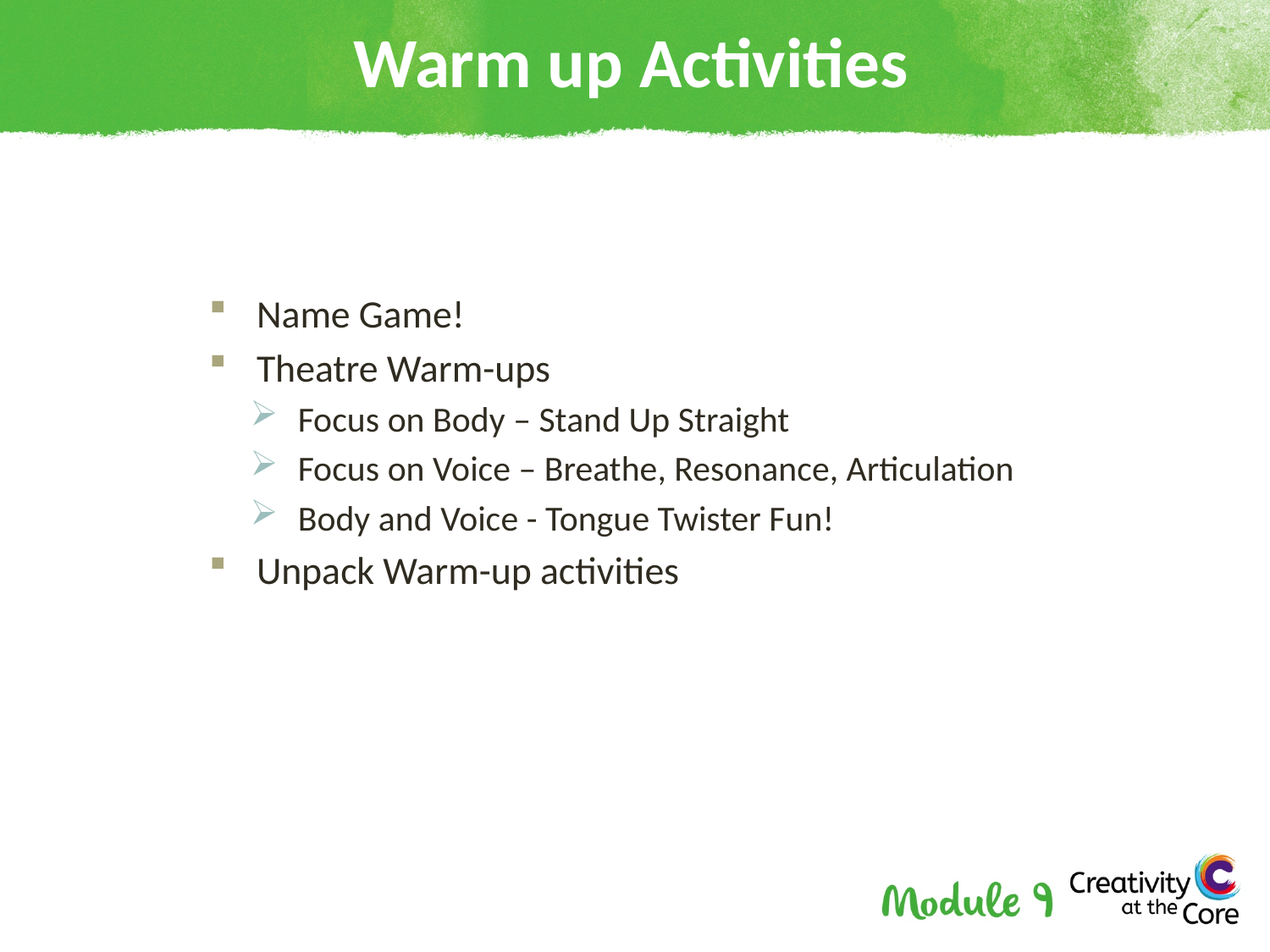

# Warm up Activities

Name Game!
Theatre Warm-ups
Focus on Body – Stand Up Straight
Focus on Voice – Breathe, Resonance, Articulation
Body and Voice - Tongue Twister Fun!
Unpack Warm-up activities